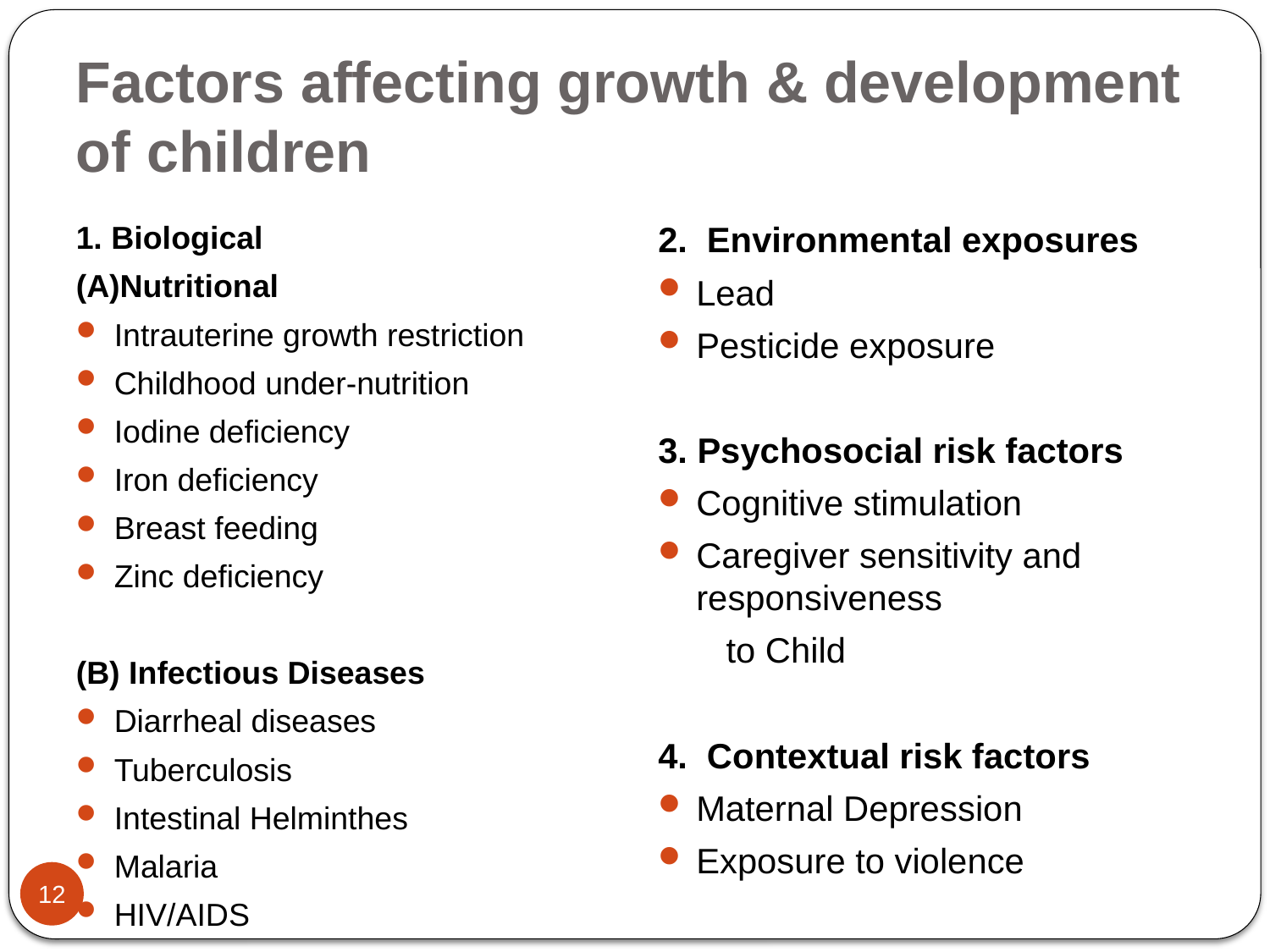

# Factors affecting growth & development of children
2.  Environmental exposures
Lead
Pesticide exposure

3. Psychosocial risk factors
Cognitive stimulation
Caregiver sensitivity and responsiveness
       to Child

4.  Contextual risk factors
Maternal Depression
Exposure to violence

1. Biological
(A)Nutritional
Intrauterine growth restriction
Childhood under-nutrition
Iodine deficiency
Iron deficiency
Breast feeding
Zinc deficiency

(B) Infectious Diseases
Diarrheal diseases
Tuberculosis
Intestinal Helminthes
Malaria
HIV/AIDS

12